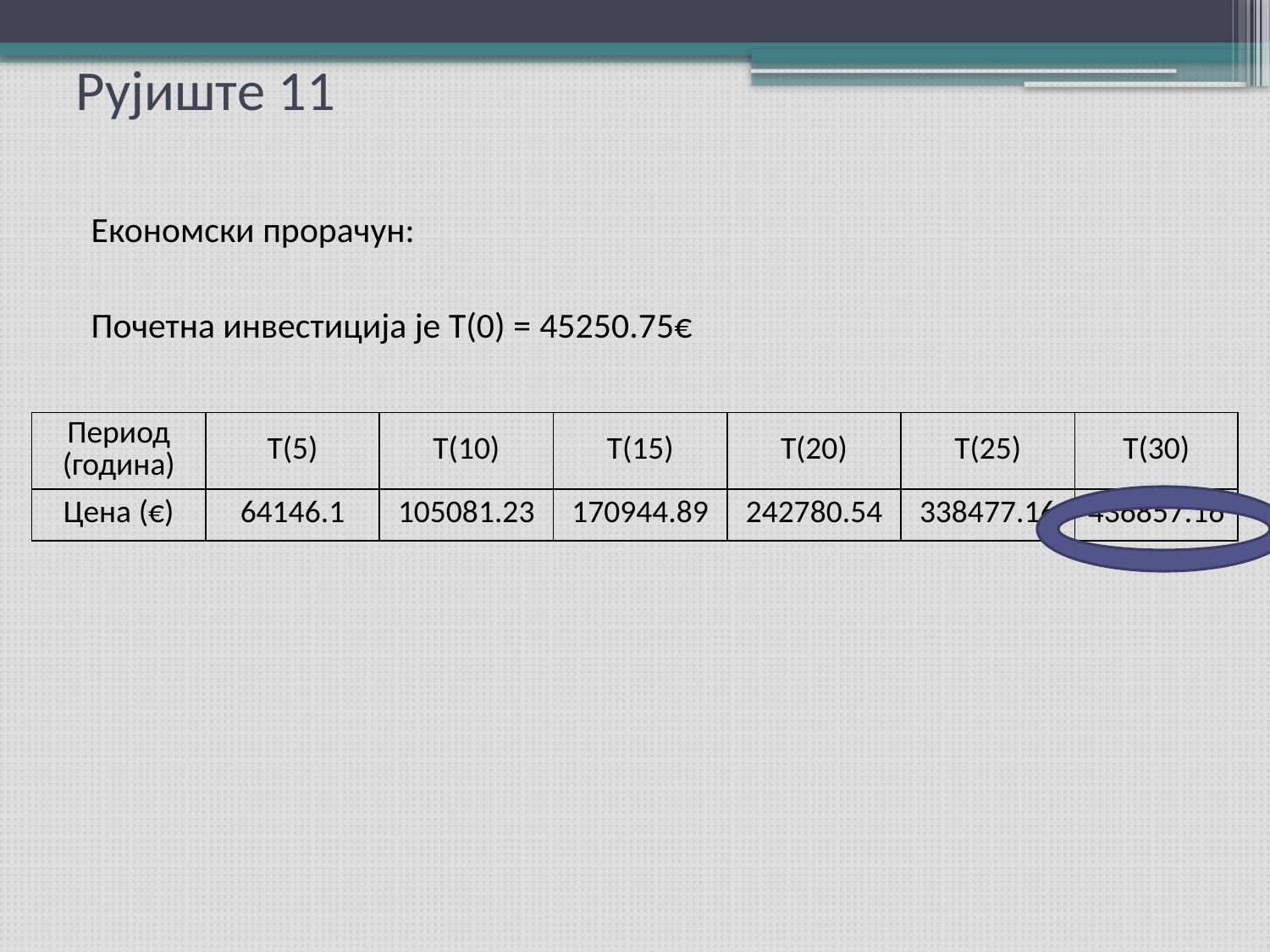

# Рујиште 11
Економски прорачун:

Почетна инвестиција је Т(0) = 45250.75€

| Период (година) | Т(5) | Т(10) | Т(15) | Т(20) | Т(25) | Т(30) |
| --- | --- | --- | --- | --- | --- | --- |
| Цена (€) | 64146.1 | 105081.23 | 170944.89 | 242780.54 | 338477.16 | 436857.16 |